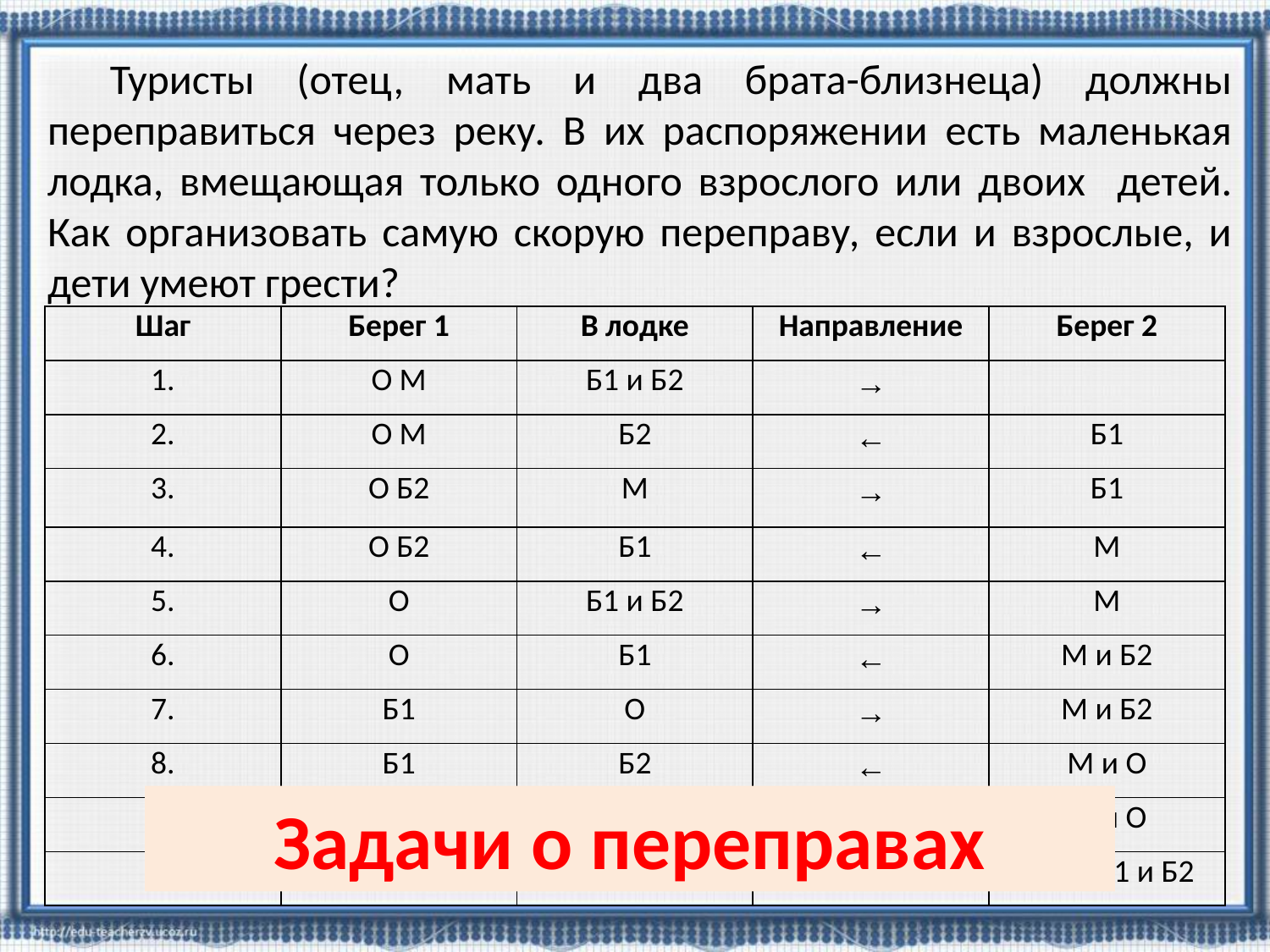

Туристы (отец, мать и два брата-близнеца) должны переправиться через реку. В их распоряжении есть маленькая лодка, вмещающая только одного взрослого или двоих  детей. Как организовать самую скорую переправу, если и взрослые, и дети умеют грести?
| Шаг | Берег 1 | В лодке | Направление | Берег 2 |
| --- | --- | --- | --- | --- |
| 1. | О М | Б1 и Б2 | → |  |
| 2. | О М | Б2 | ← | Б1 |
| 3. | О Б2 | М | → | Б1 |
| 4. | О Б2 | Б1 | ← | М |
| 5. | О | Б1 и Б2 | → | М |
| 6. | О | Б1 | ← | М и Б2 |
| 7. | Б1 | О | → | М и Б2 |
| 8. | Б1 | Б2 | ← | М и О |
| 9. |  | Б1 и Б2 | → | М и О |
|  |  |  |  | М, О, Б1 и Б2 |
Задачи о переправах